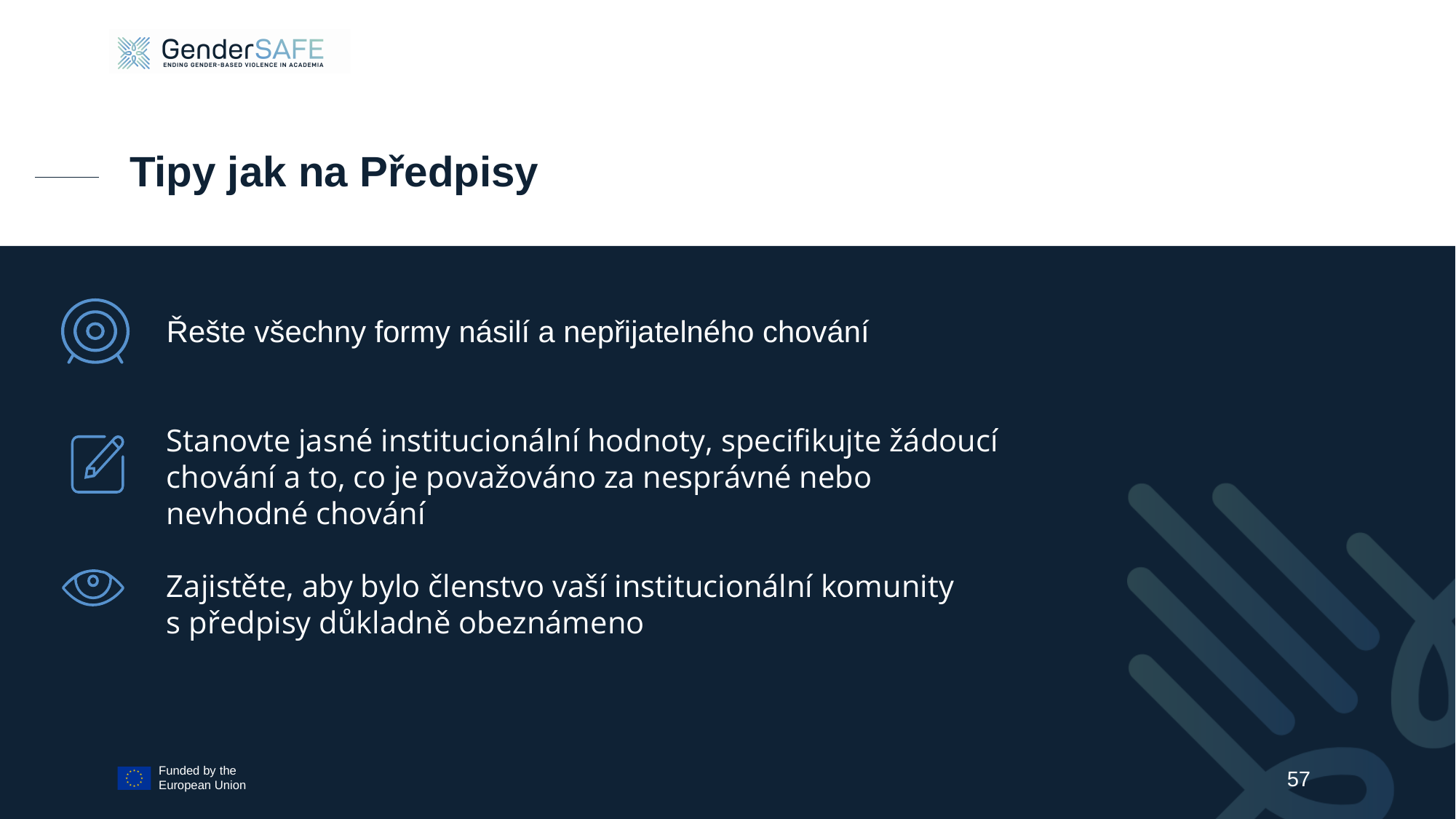

Tipy jak na Předpisy

Řešte všechny formy násilí a nepřijatelného chování

Stanovte jasné institucionální hodnoty, specifikujte žádoucí chování a to, co je považováno za nesprávné nebo nevhodné chování

Zajistěte, aby bylo členstvo vaší institucionální komunity s předpisy důkladně obeznámeno